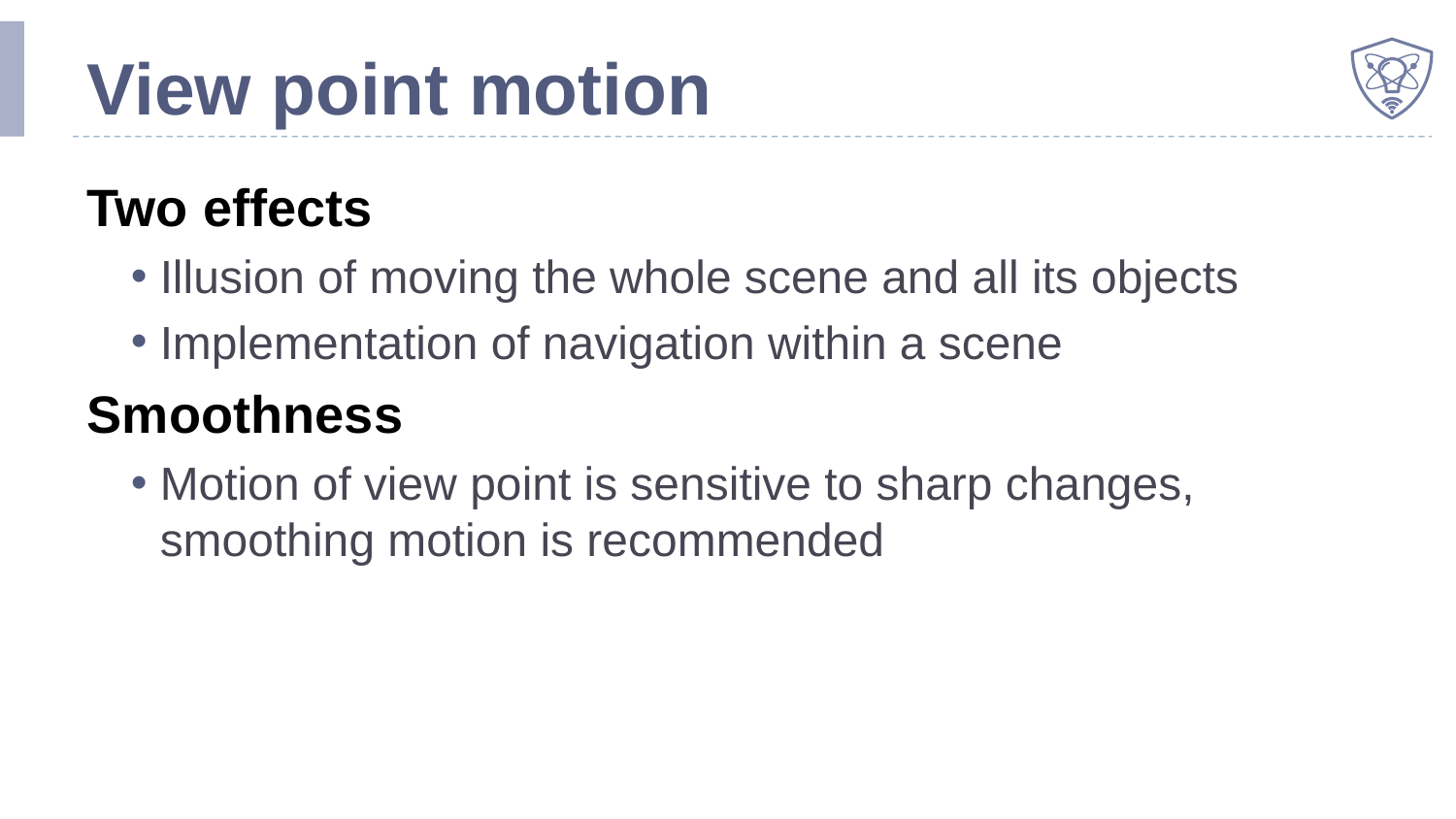

# View point motion
Two effects
Illusion of moving the whole scene and all its objects
Implementation of navigation within a scene
Smoothness
Motion of view point is sensitive to sharp changes, smoothing motion is recommended